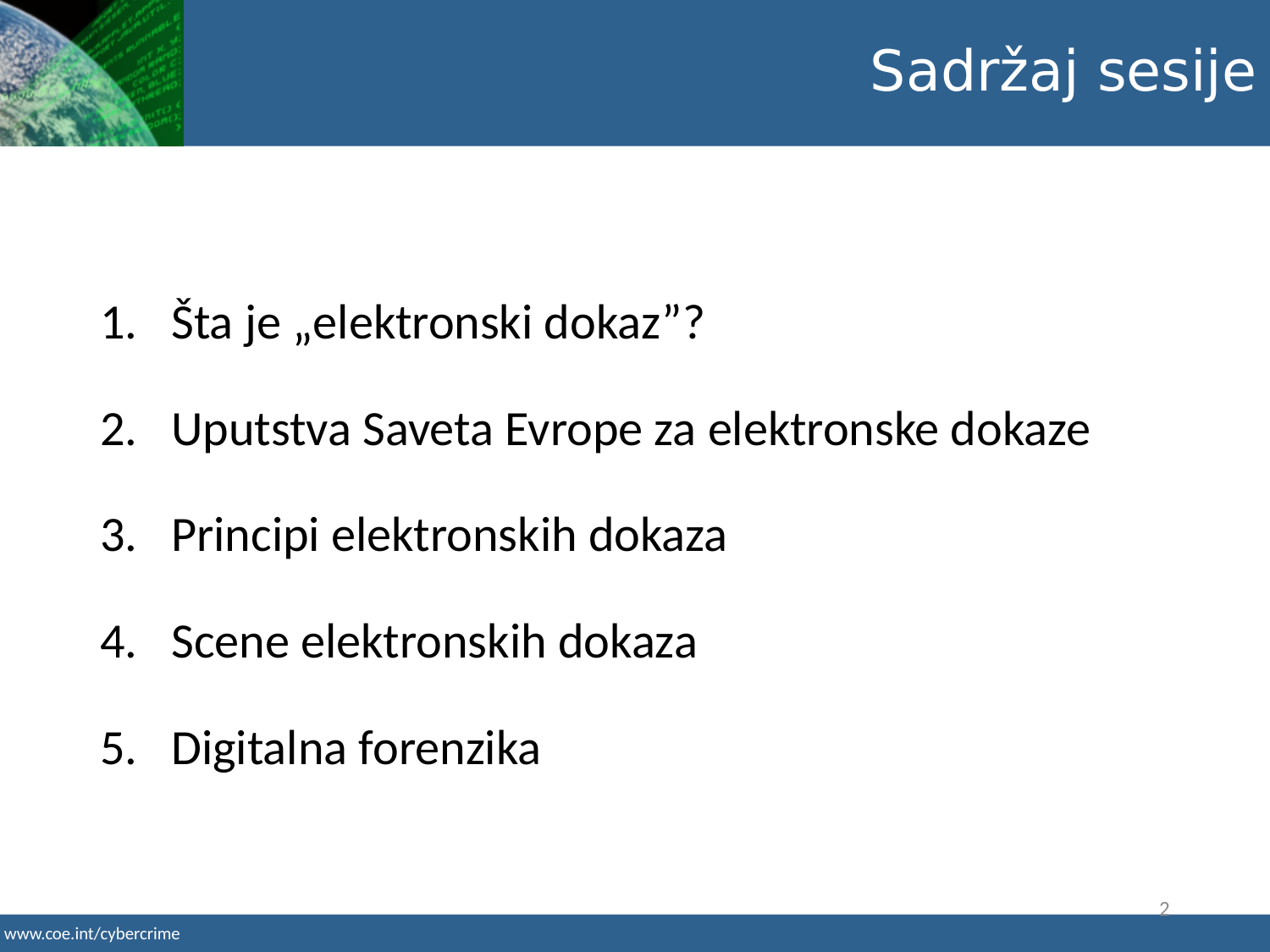

Sadržaj sesije
Šta je „elektronski dokaz”?
Uputstva Saveta Evrope za elektronske dokaze
Principi elektronskih dokaza
Scene elektronskih dokaza
Digitalna forenzika
2